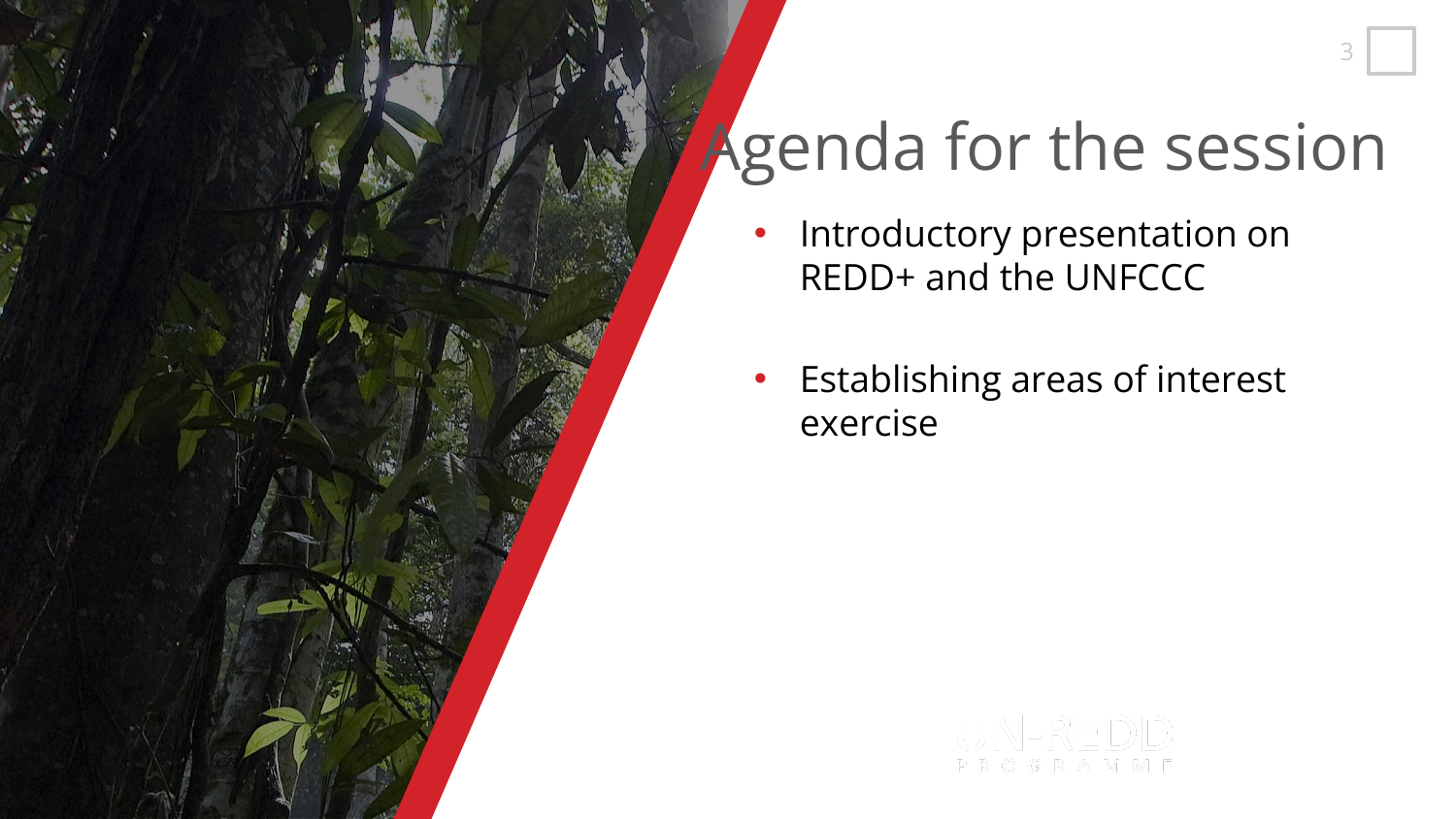

Introductory presentation on REDD+ and the UNFCCC

Establishing areas of interest exercise